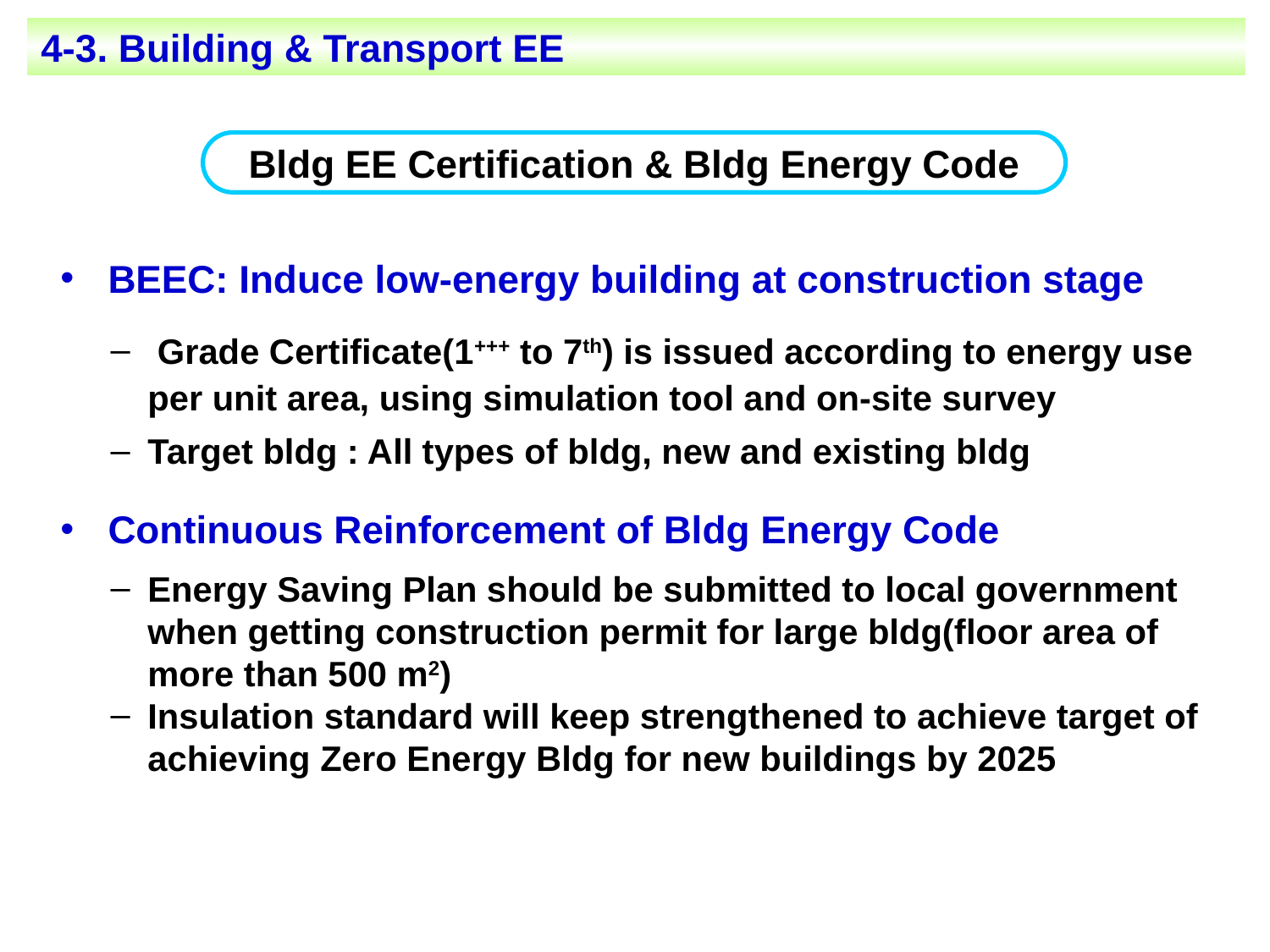

4-3. Building & Transport EE
Bldg EE Certification & Bldg Energy Code
BEEC: Induce low-energy building at construction stage
 Grade Certificate(1+++ to 7th) is issued according to energy use per unit area, using simulation tool and on-site survey
Target bldg : All types of bldg, new and existing bldg

Continuous Reinforcement of Bldg Energy Code

Energy Saving Plan should be submitted to local government when getting construction permit for large bldg(floor area of more than 500 m2)
Insulation standard will keep strengthened to achieve target of achieving Zero Energy Bldg for new buildings by 2025

18